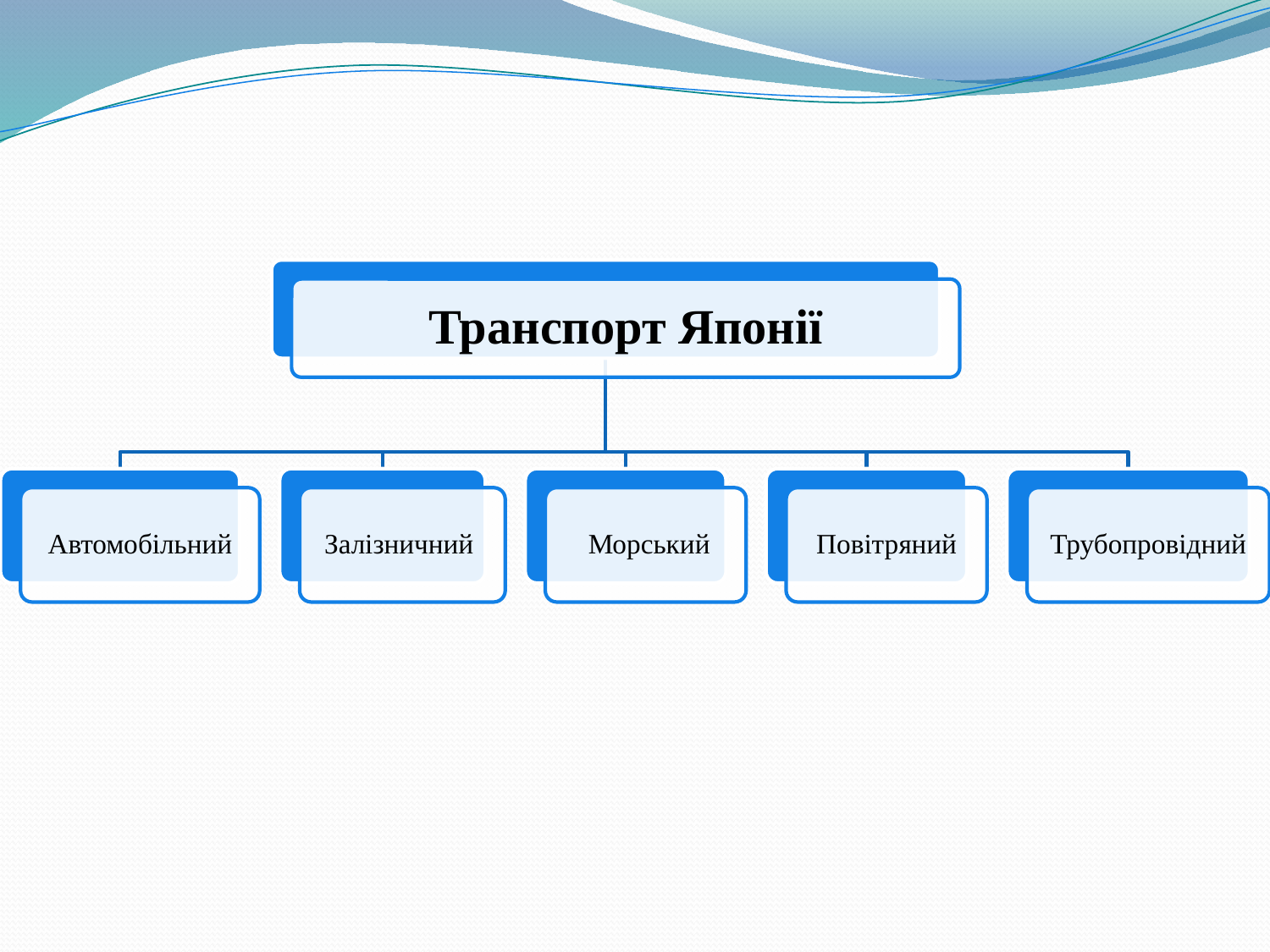

#
Транспорт Японії
Автомобільний
Залізничний
 Морський
Повітряний
Трубопровідний